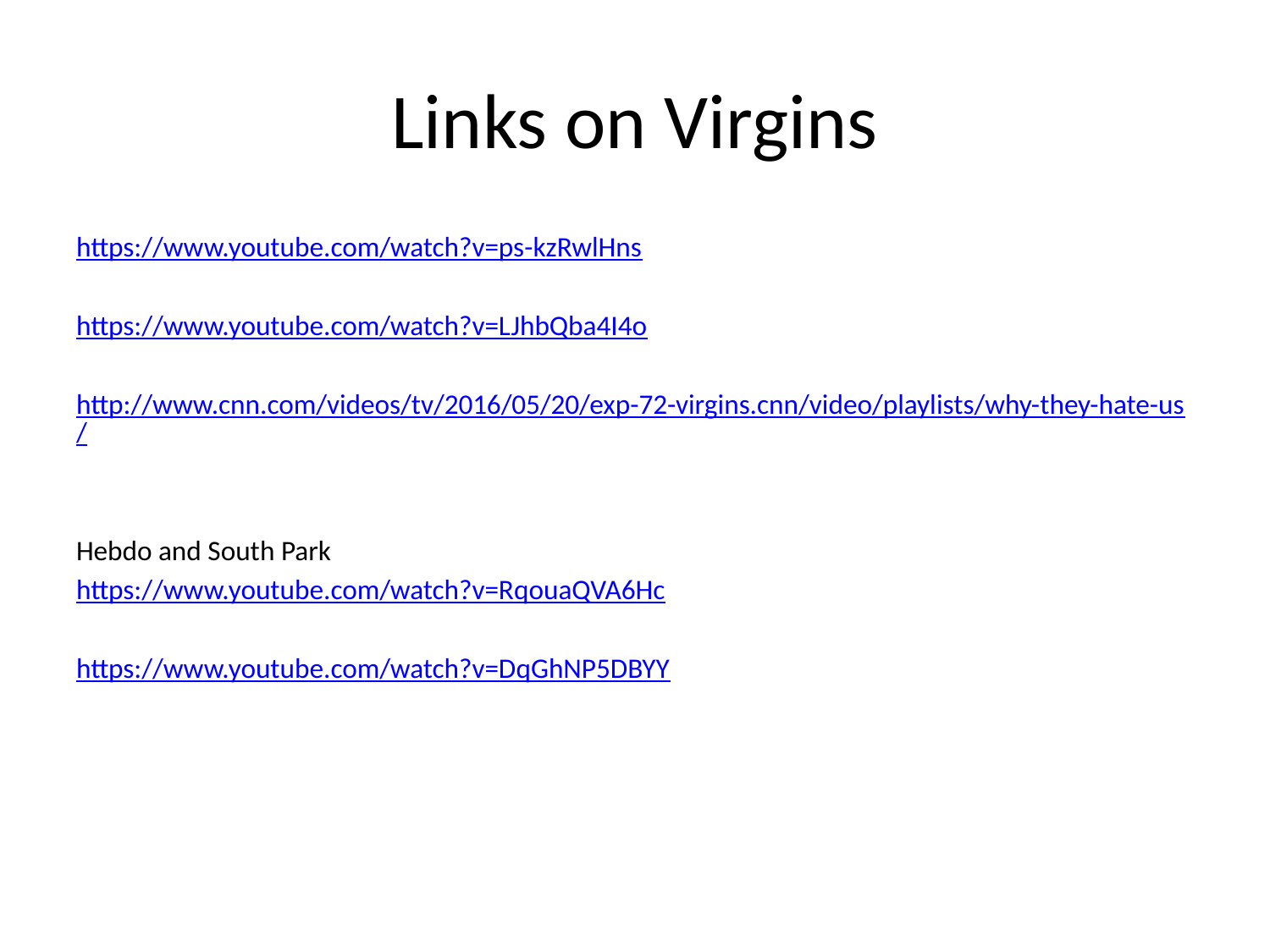

# Links on Virgins
https://www.youtube.com/watch?v=ps-kzRwlHns

https://www.youtube.com/watch?v=LJhbQba4I4o

http://www.cnn.com/videos/tv/2016/05/20/exp-72-virgins.cnn/video/playlists/why-they-hate-us/

Hebdo and South Park
https://www.youtube.com/watch?v=RqouaQVA6Hc

https://www.youtube.com/watch?v=DqGhNP5DBYY